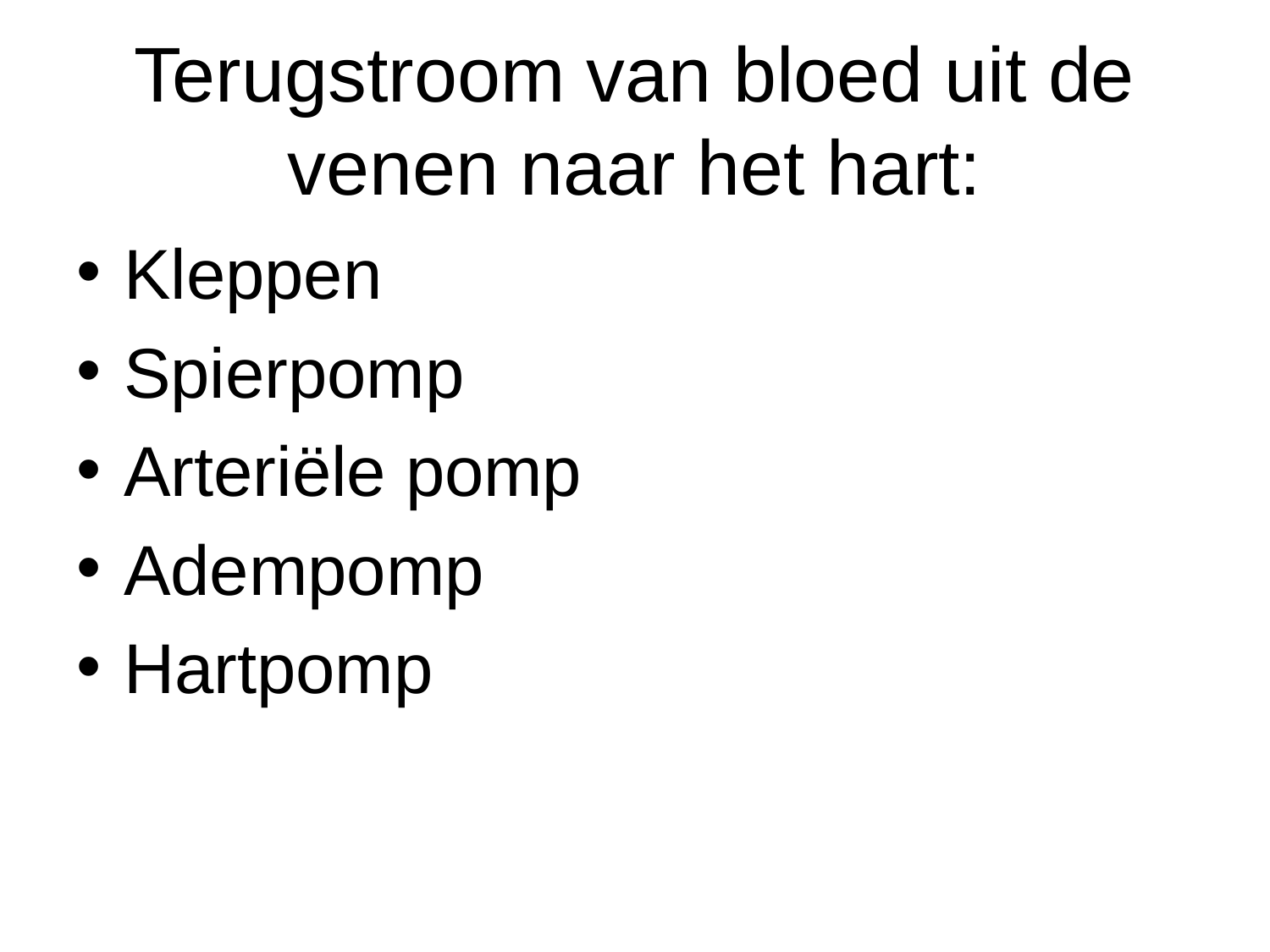

# Terugstroom van bloed uit de venen naar het hart:
Kleppen
Spierpomp
Arteriële pomp
Adempomp
Hartpomp